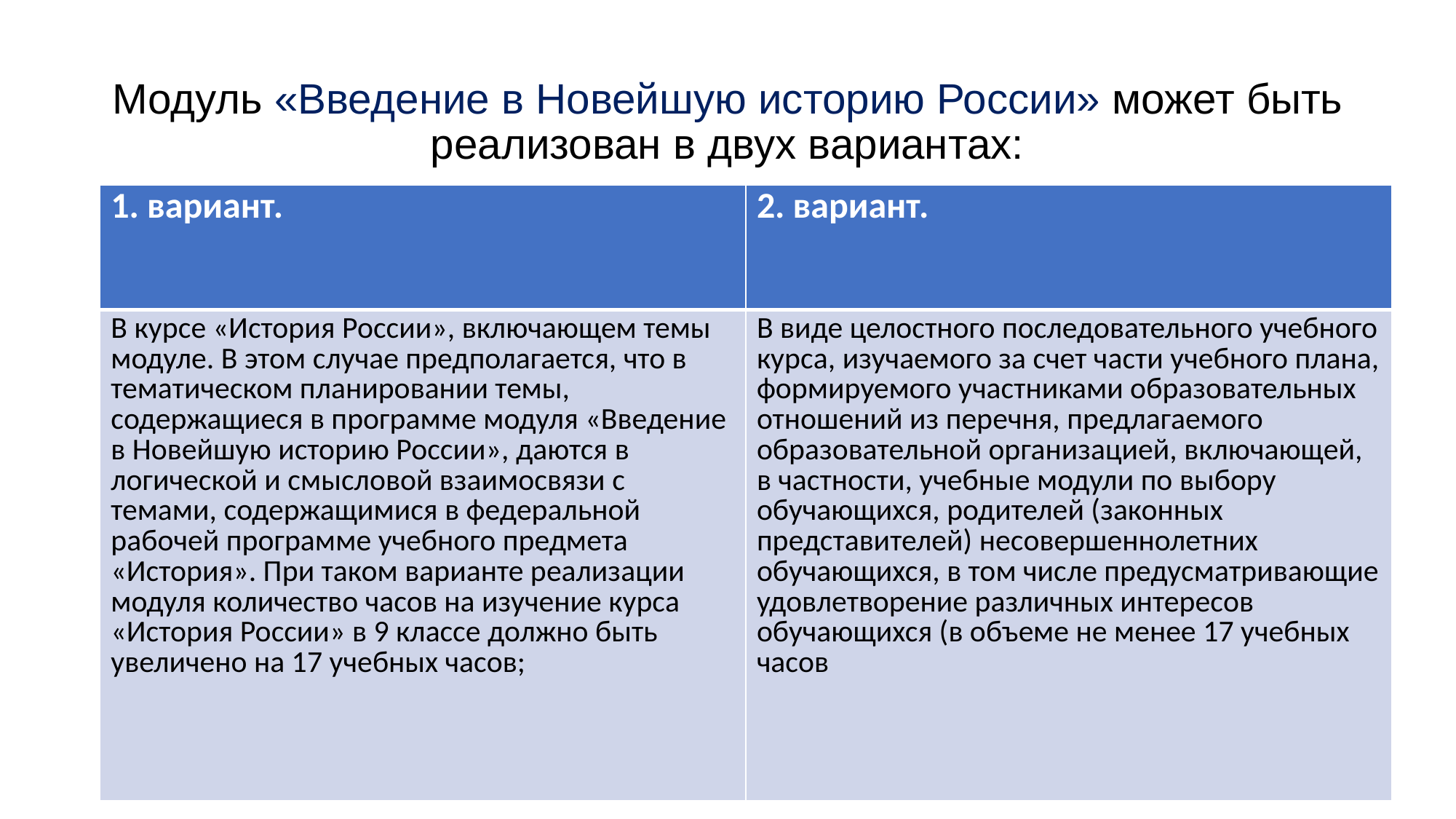

# Модуль «Введение в Новейшую историю России» может быть реализован в двух вариантах:
| 1. вариант. | 2. вариант. |
| --- | --- |
| В курсе «История России», включающем темы модуле. В этом случае предполагается, что в тематическом планировании темы, содержащиеся в программе модуля «Введение в Новейшую историю России», даются в логической и смысловой взаимосвязи с темами, содержащимися в федеральной рабочей программе учебного предмета «История». При таком варианте реализации модуля количество часов на изучение курса «История России» в 9 классе должно быть увеличено на 17 учебных часов; | В виде целостного последовательного учебного курса, изучаемого за счет части учебного плана, формируемого участниками образовательных отношений из перечня, предлагаемого образовательной организацией, включающей, в частности, учебные модули по выбору обучающихся, родителей (законных представителей) несовершеннолетних обучающихся, в том числе предусматривающие удовлетворение различных интересов обучающихся (в объеме не менее 17 учебных часов |